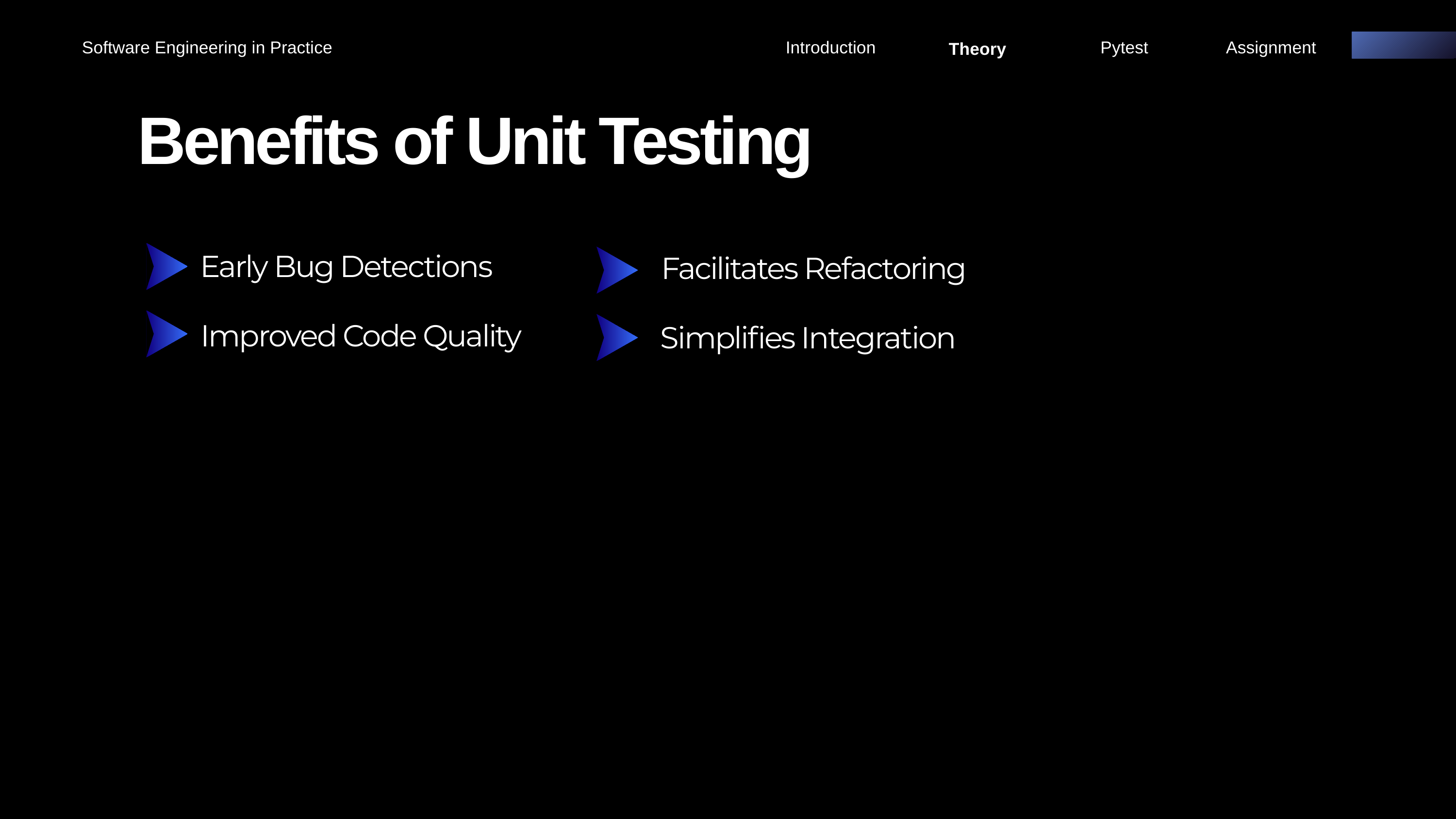

Software Engineering in Practice
Introduction
Pytest
Assignment
Theory
Benefits of Unit Testing

Early Bug Detections
Facilitates Refactoring

Improved Code Quality
Simplifies Integration